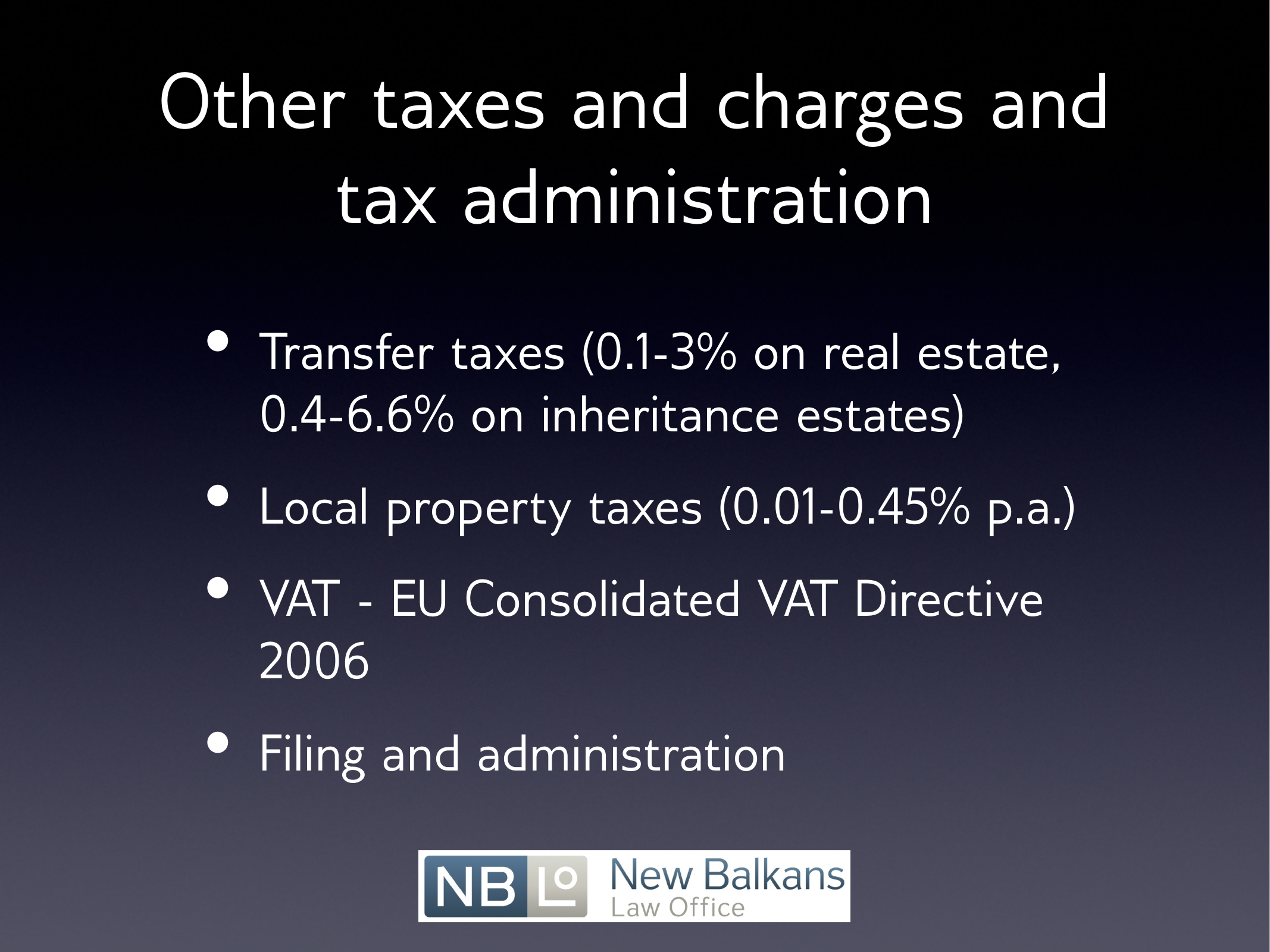

# Other taxes and charges and tax administration
Transfer taxes (0.1-3% on real estate, 0.4-6.6% on inheritance estates)
Local property taxes (0.01-0.45% p.a.)
VAT - EU Consolidated VAT Directive 2006
Filing and administration